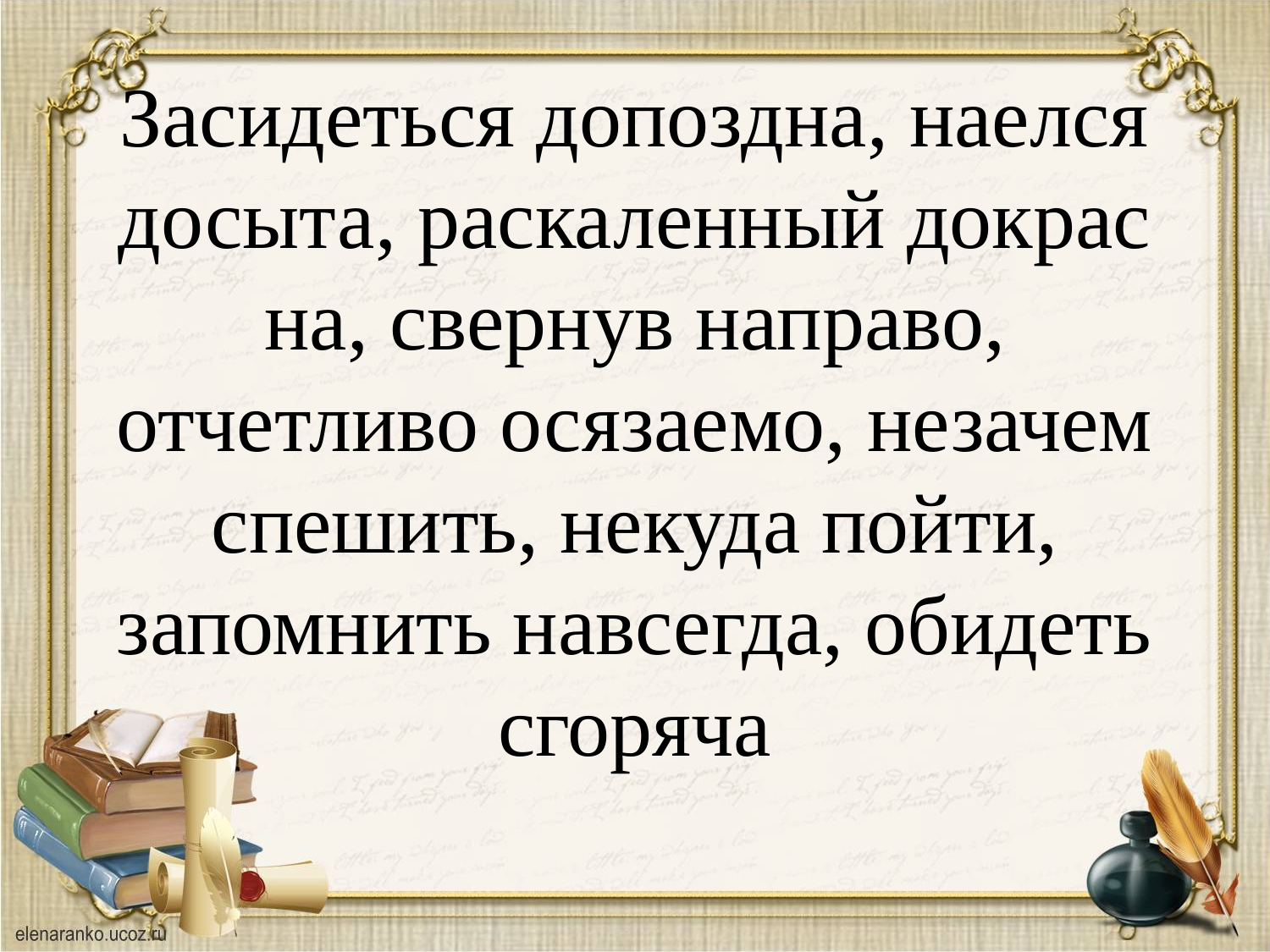

Засидеться допоздна, наелся досыта, раскаленный докрас­на, свернув направо, отчетливо осязаемо, незачем спешить, некуда пойти, запомнить навсегда, обидеть сгоряча